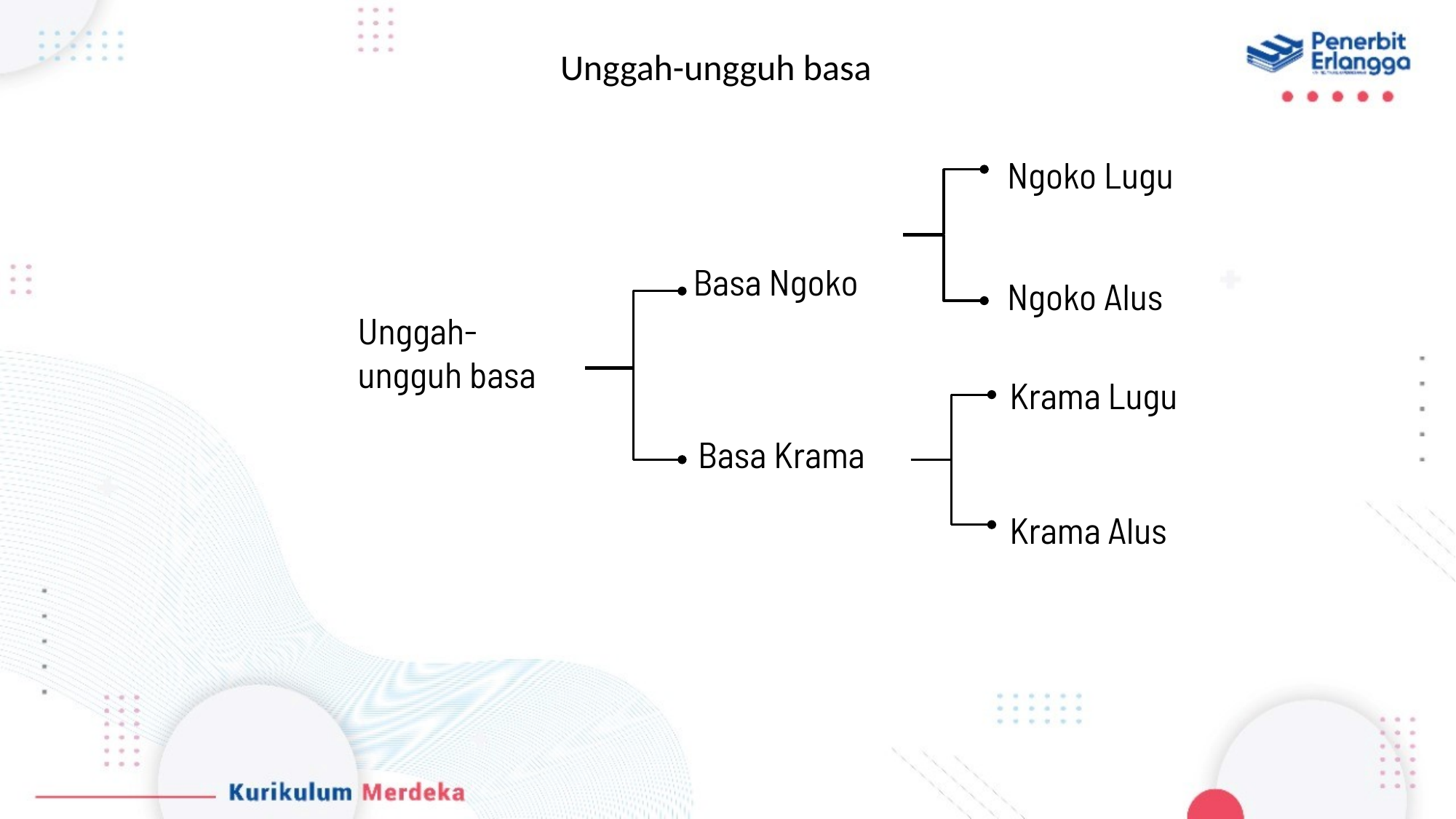

Unggah-ungguh basa

Ngoko Lugu
Basa Ngoko
Ngoko Alus
Unggah-ungguh basa
Krama Lugu
Basa Krama
Krama Alus